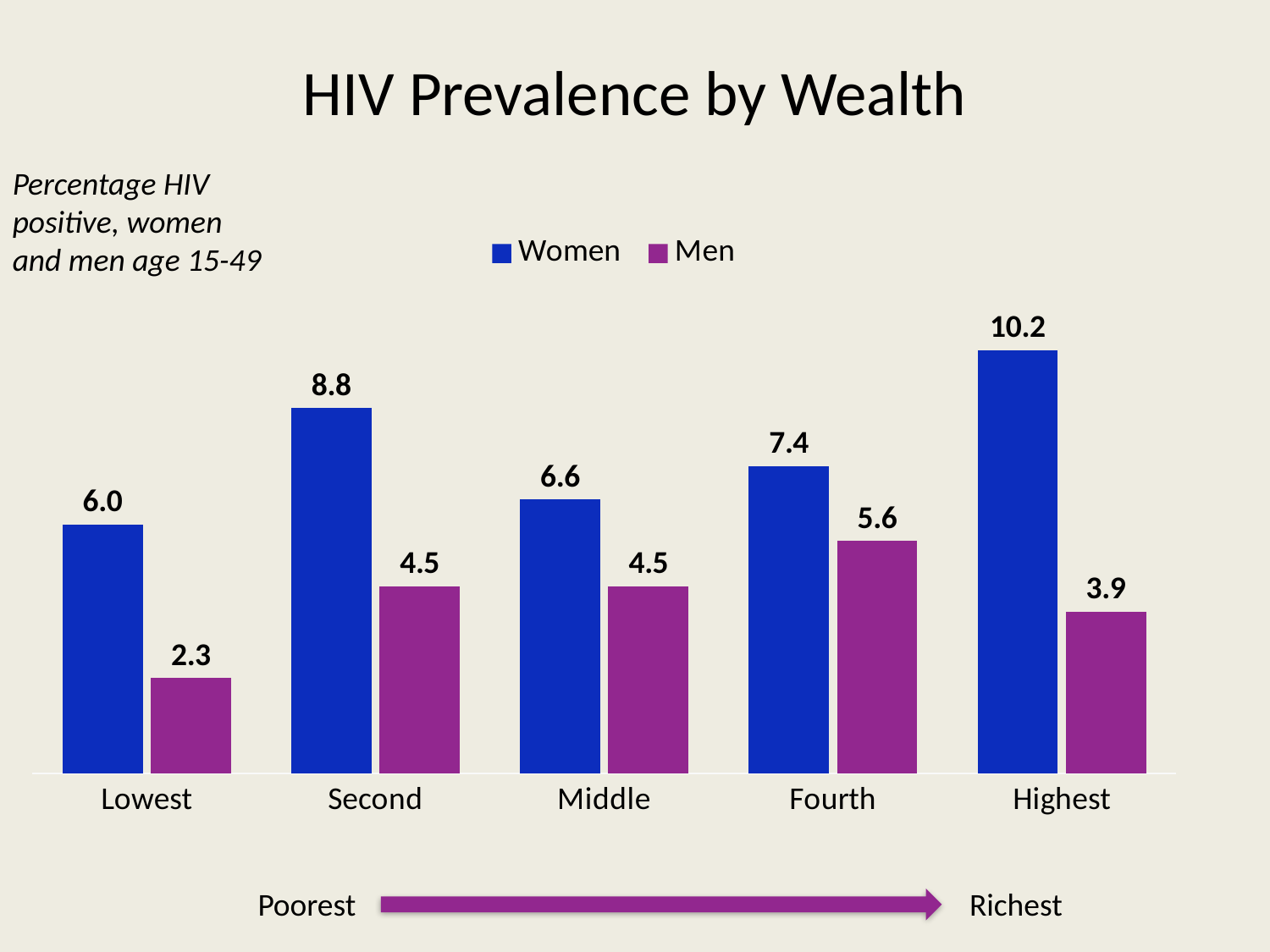

# HIV Prevalence by Wealth
Percentage HIV positive, women and men age 15-49

### Chart

| Category | Women | Men |
|---|---|---|
| Lowest | 6.0 | 2.3 |
| Second | 8.8 | 4.5 |
| Middle | 6.6 | 4.5 |
| Fourth | 7.4 | 5.6 |
| Highest | 10.200000000000001 | 3.9 |
Poorest
Richest